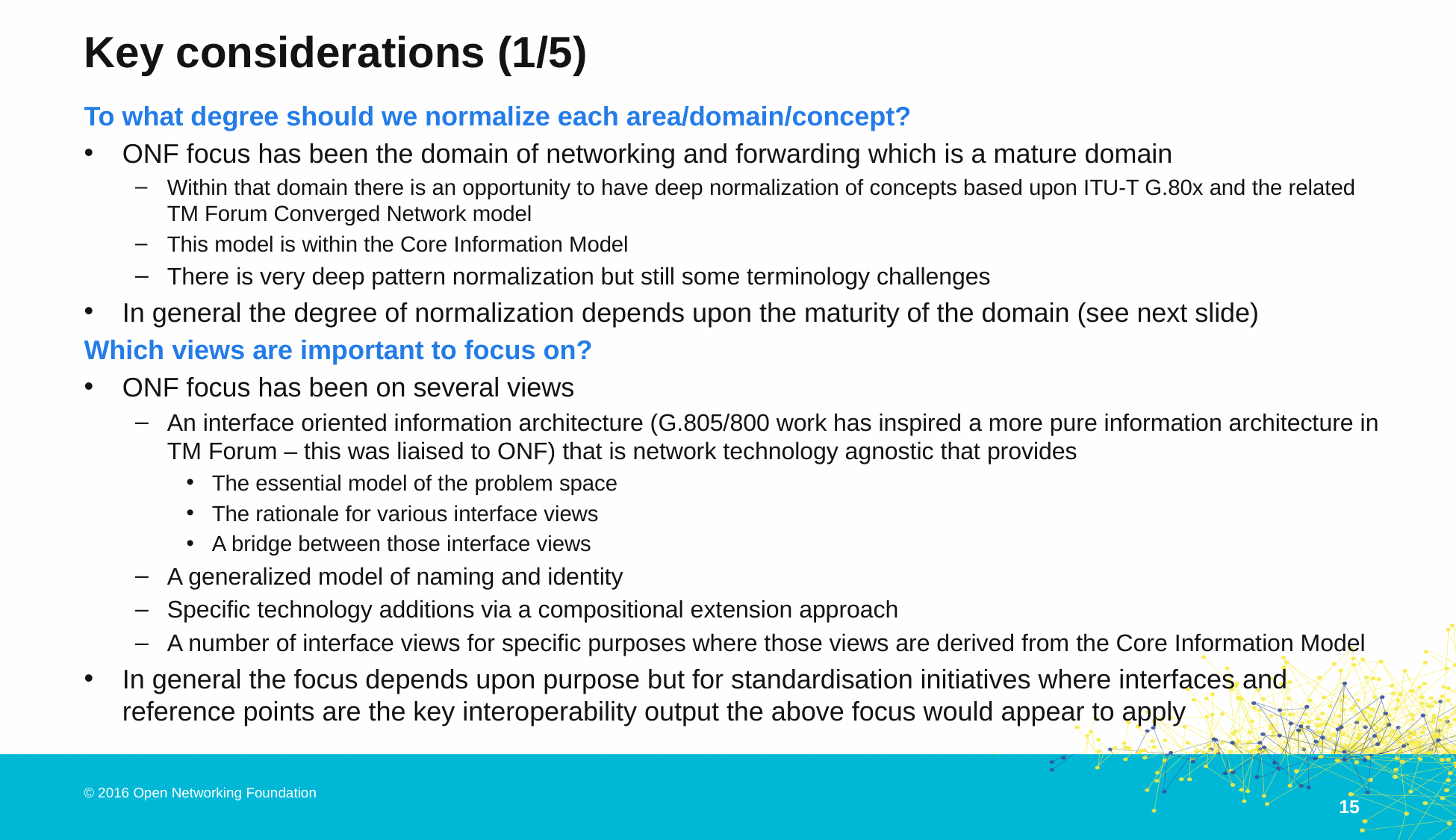

# Key considerations (1/5)
To what degree should we normalize each area/domain/concept?
ONF focus has been the domain of networking and forwarding which is a mature domain
Within that domain there is an opportunity to have deep normalization of concepts based upon ITU-T G.80x and the related TM Forum Converged Network model
This model is within the Core Information Model
There is very deep pattern normalization but still some terminology challenges
In general the degree of normalization depends upon the maturity of the domain (see next slide)
Which views are important to focus on?
ONF focus has been on several views
An interface oriented information architecture (G.805/800 work has inspired a more pure information architecture in TM Forum – this was liaised to ONF) that is network technology agnostic that provides
The essential model of the problem space
The rationale for various interface views
A bridge between those interface views
A generalized model of naming and identity
Specific technology additions via a compositional extension approach
A number of interface views for specific purposes where those views are derived from the Core Information Model
In general the focus depends upon purpose but for standardisation initiatives where interfaces and reference points are the key interoperability output the above focus would appear to apply
15